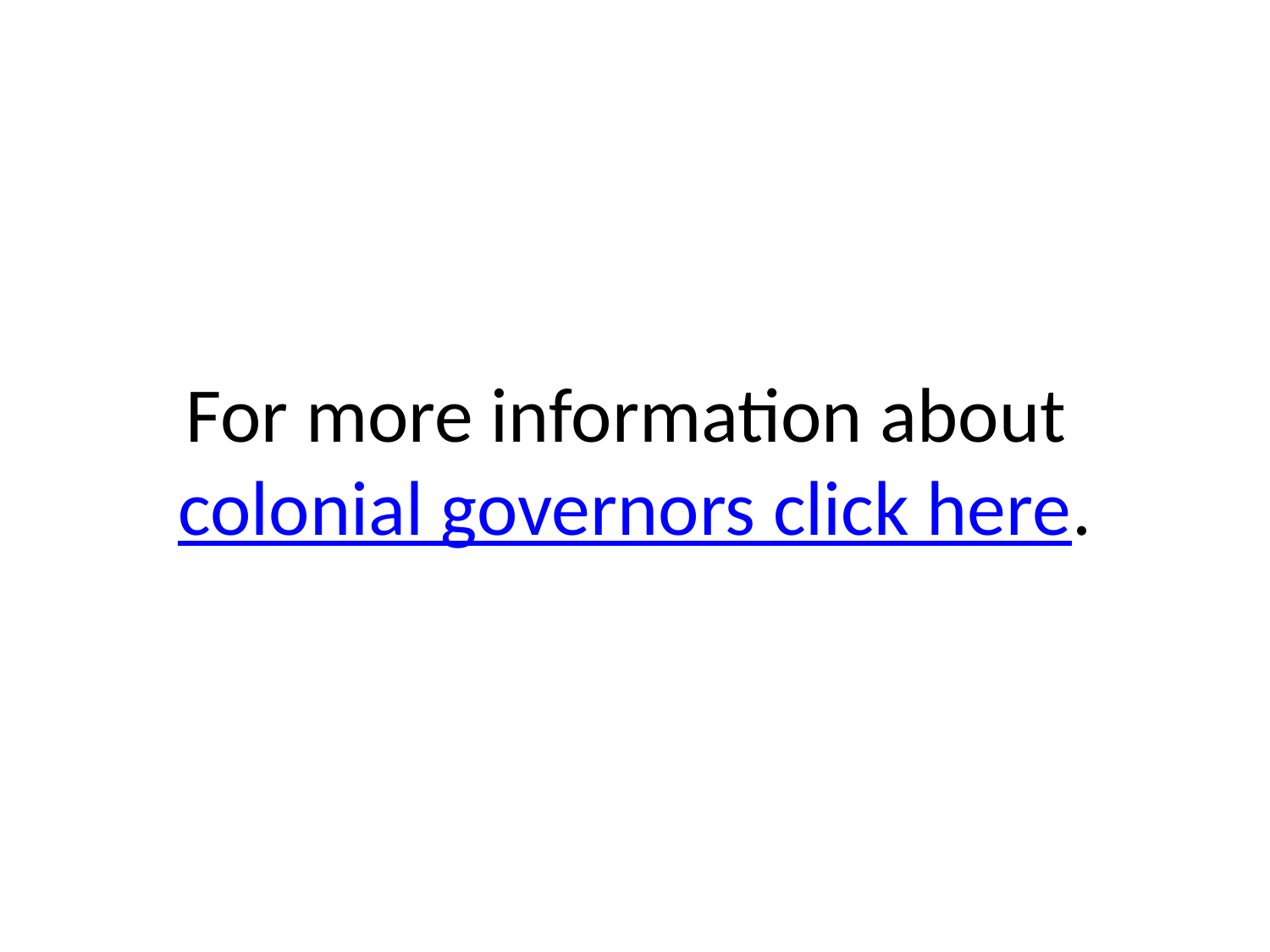

# For more information about colonial governors click here.